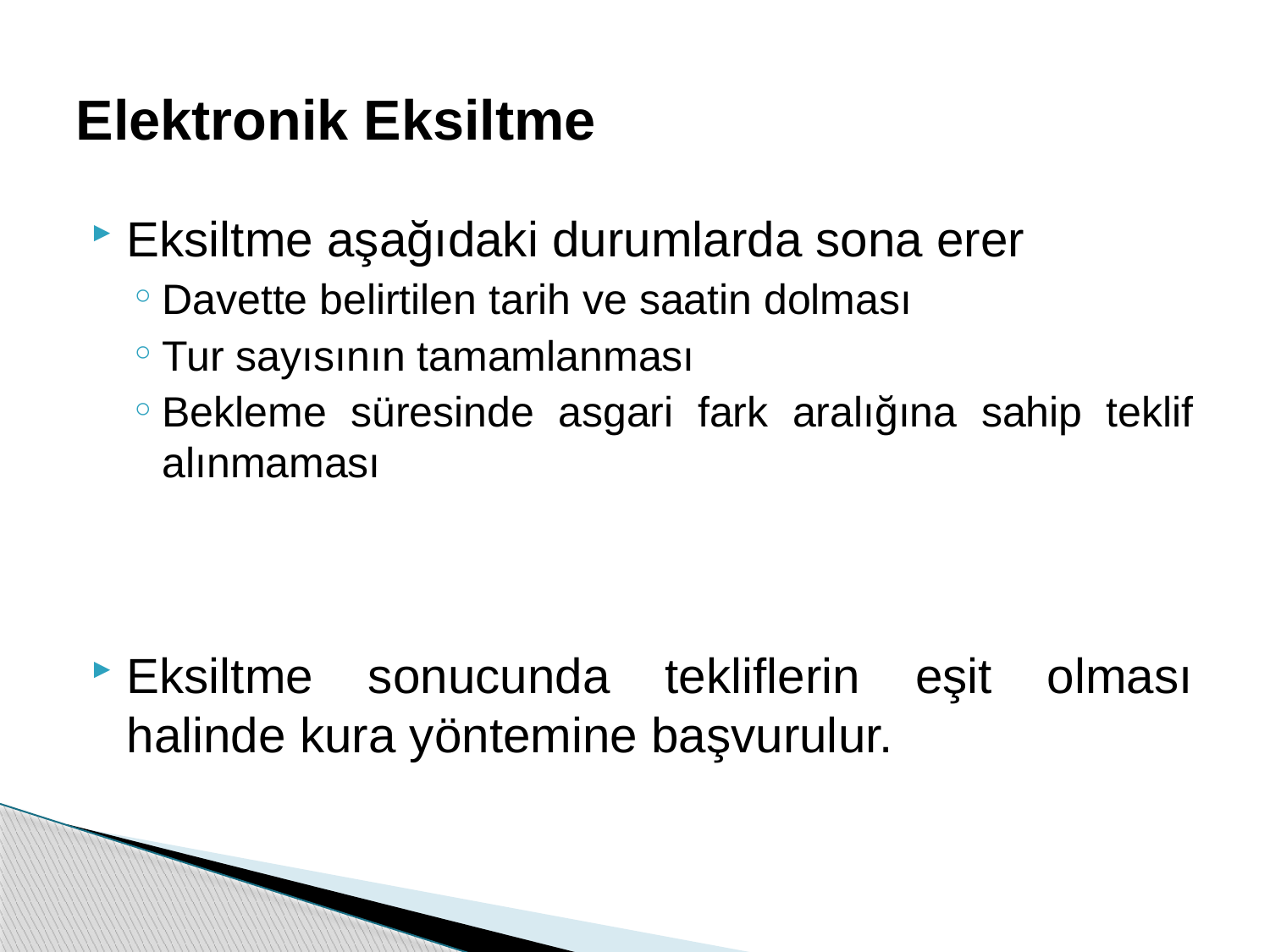

# Elektronik Eksiltme
Eksiltme aşağıdaki durumlarda sona erer
Davette belirtilen tarih ve saatin dolması
Tur sayısının tamamlanması
Bekleme süresinde asgari fark aralığına sahip teklif alınmaması

Eksiltme sonucunda tekliflerin eşit olması halinde kura yöntemine başvurulur.